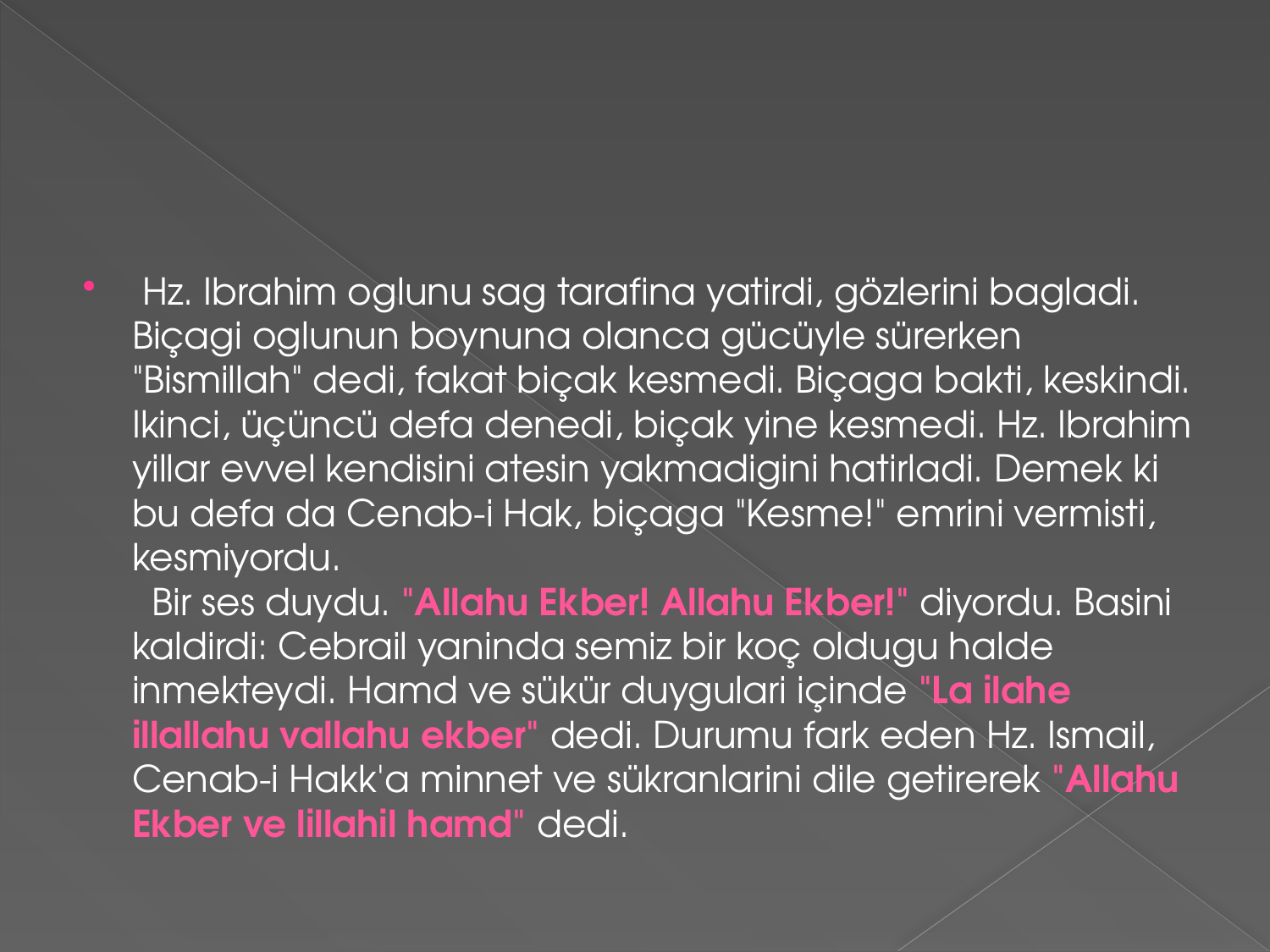

#
 Hz. Ibrahim oglunu sag tarafina yatirdi, gözlerini bagladi. Biçagi oglunun boynuna olanca gücüyle sürerken "Bismillah" dedi, fakat biçak kesmedi. Biçaga bakti, keskindi. Ikinci, üçüncü defa denedi, biçak yine kesmedi. Hz. Ibrahim yillar evvel kendisini atesin yakmadigini hatirladi. Demek ki bu defa da Cenab-i Hak, biçaga "Kesme!" emrini vermisti, kesmiyordu.
  Bir ses duydu. "Allahu Ekber! Allahu Ekber!" diyordu. Basini kaldirdi: Cebrail yaninda semiz bir koç oldugu halde inmekteydi. Hamd ve sükür duygulari içinde "La ilahe illallahu vallahu ekber" dedi. Durumu fark eden Hz. Ismail, Cenab-i Hakk'a minnet ve sükranlarini dile getirerek "Allahu Ekber ve lillahil hamd" dedi.